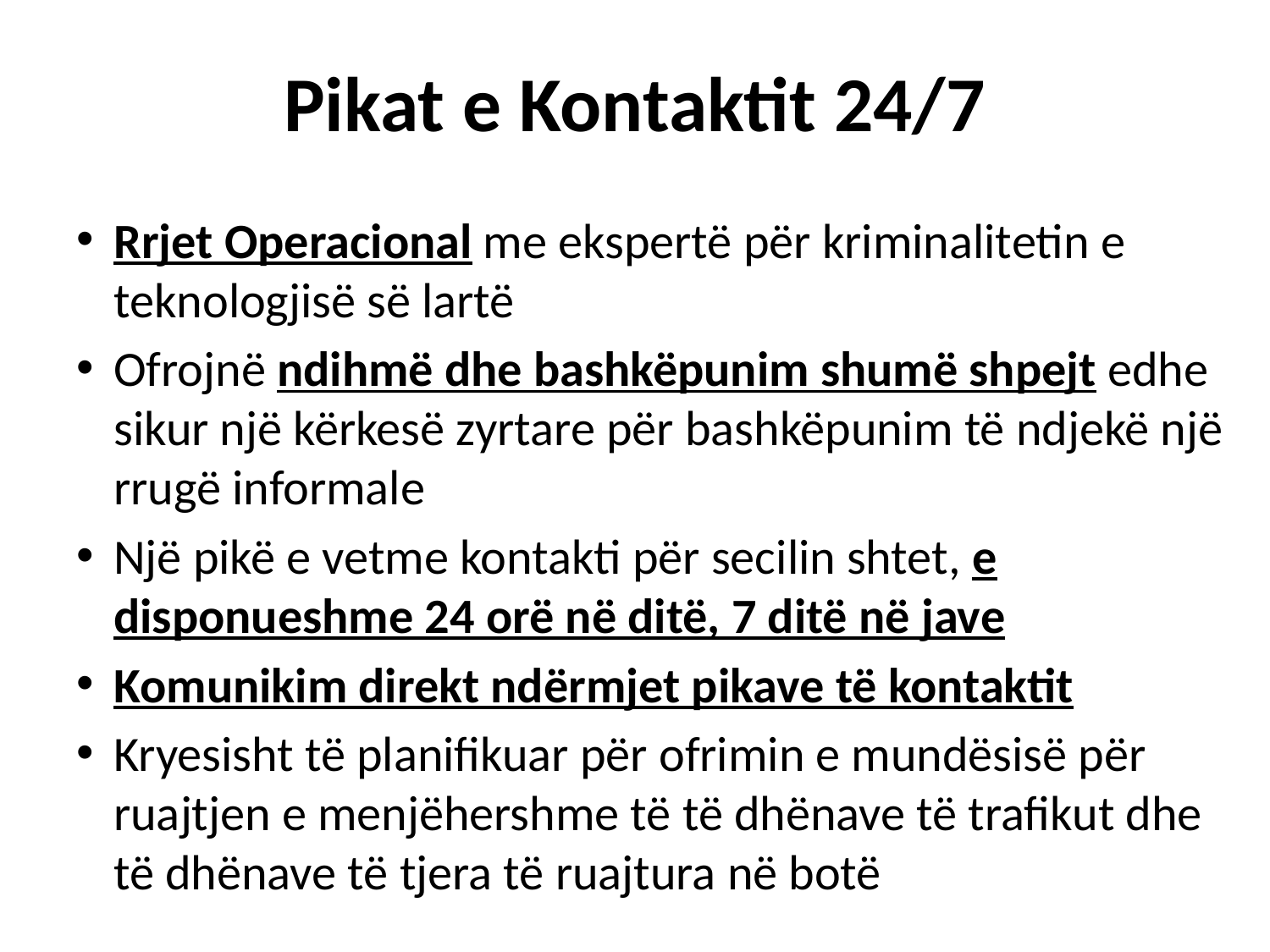

Pikat e Kontaktit 24/7
Rrjet Operacional me ekspertë për kriminalitetin e teknologjisë së lartë
Ofrojnë ndihmë dhe bashkëpunim shumë shpejt edhe sikur një kërkesë zyrtare për bashkëpunim të ndjekë një rrugë informale
Një pikë e vetme kontakti për secilin shtet, e disponueshme 24 orë në ditë, 7 ditë në jave
Komunikim direkt ndërmjet pikave të kontaktit
Kryesisht të planifikuar për ofrimin e mundësisë për ruajtjen e menjëhershme të të dhënave të trafikut dhe të dhënave të tjera të ruajtura në botë